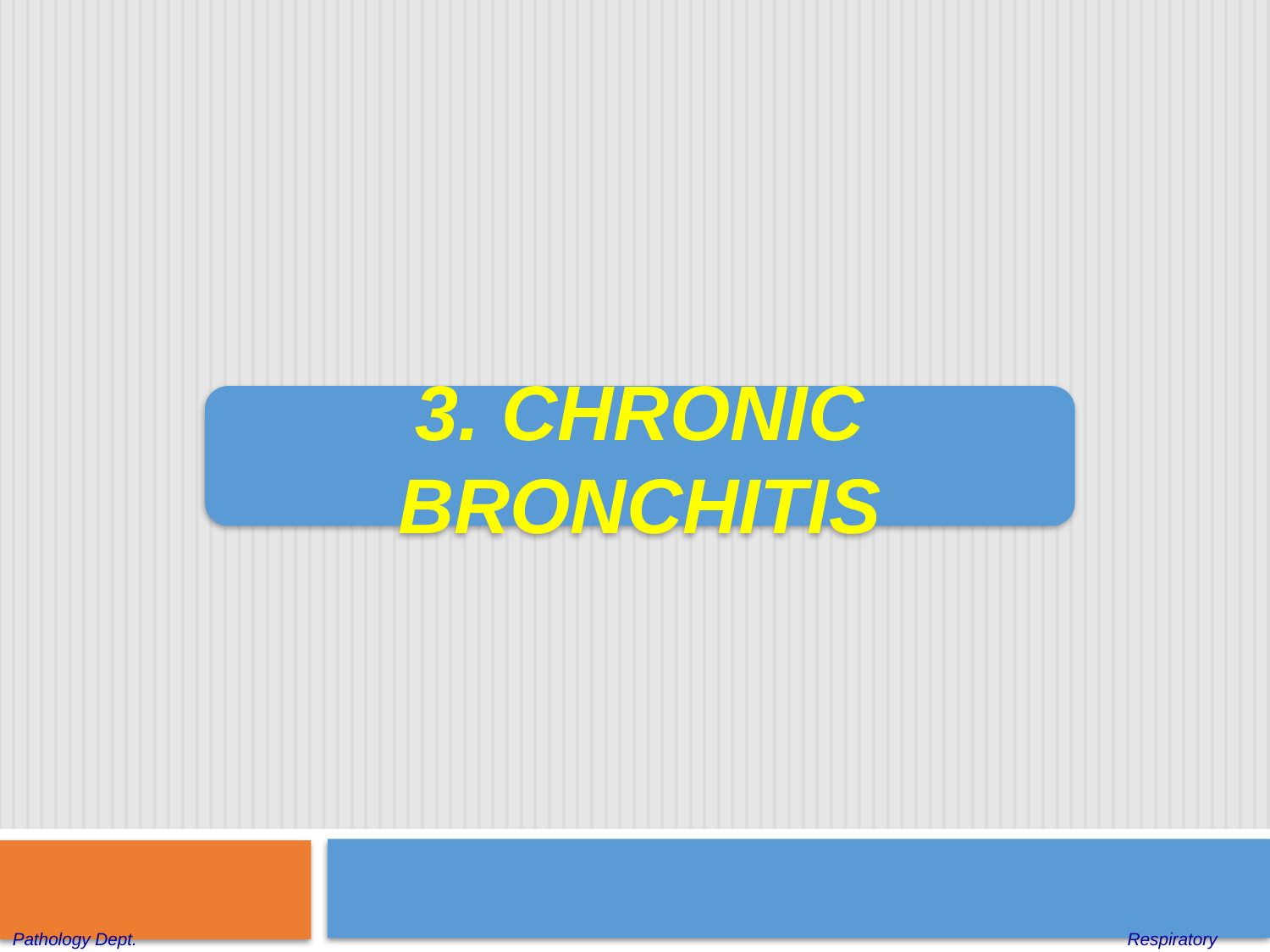

3. Chronic Bronchitis
Respiratory Block
Pathology Dept. KSU